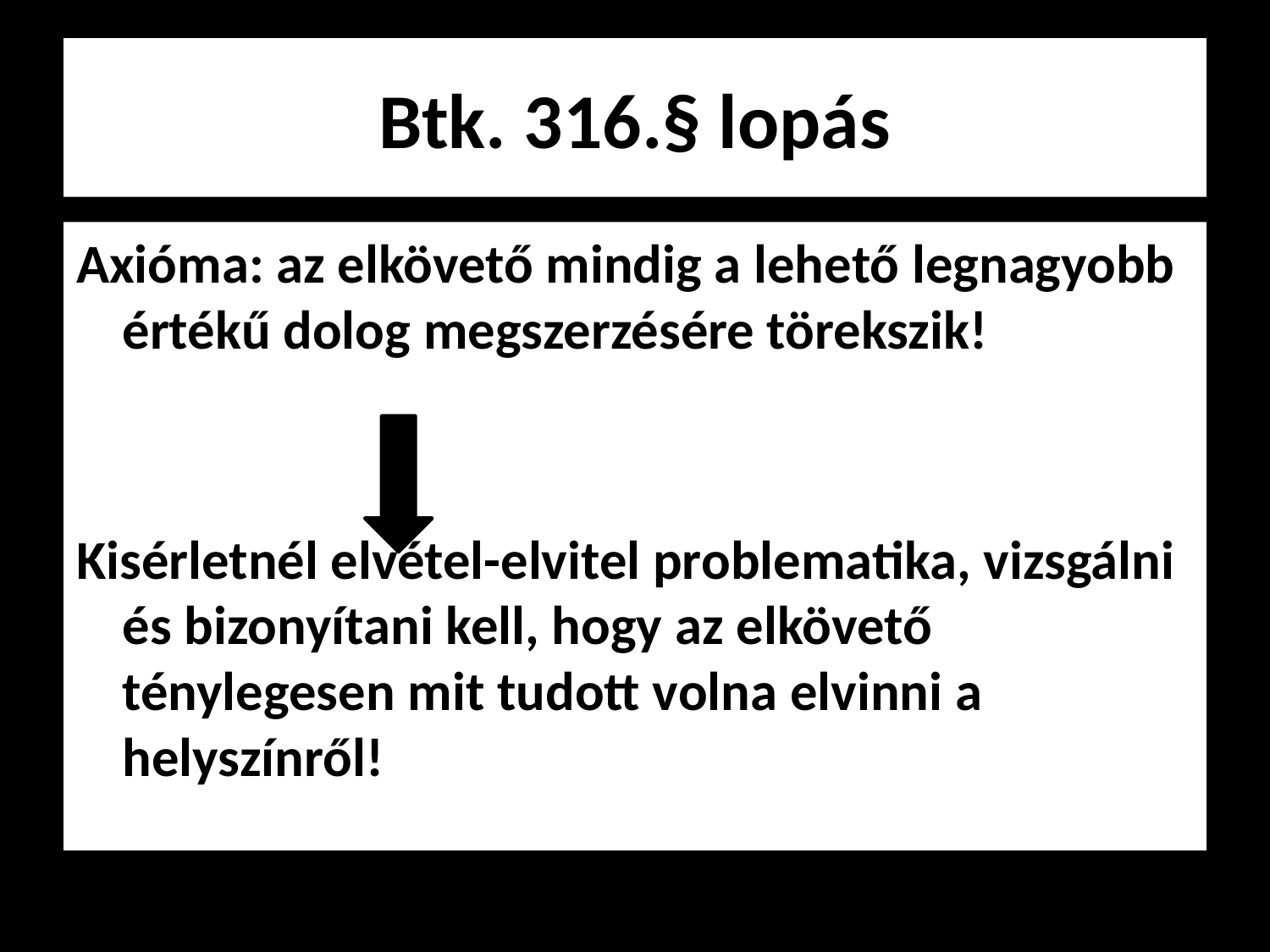

# Btk. 316.§ lopás
Axióma: az elkövető mindig a lehető legnagyobb értékű dolog megszerzésére törekszik!

Kisérletnél elvétel-elvitel problematika, vizsgálni és bizonyítani kell, hogy az elkövető ténylegesen mit tudott volna elvinni a helyszínről!